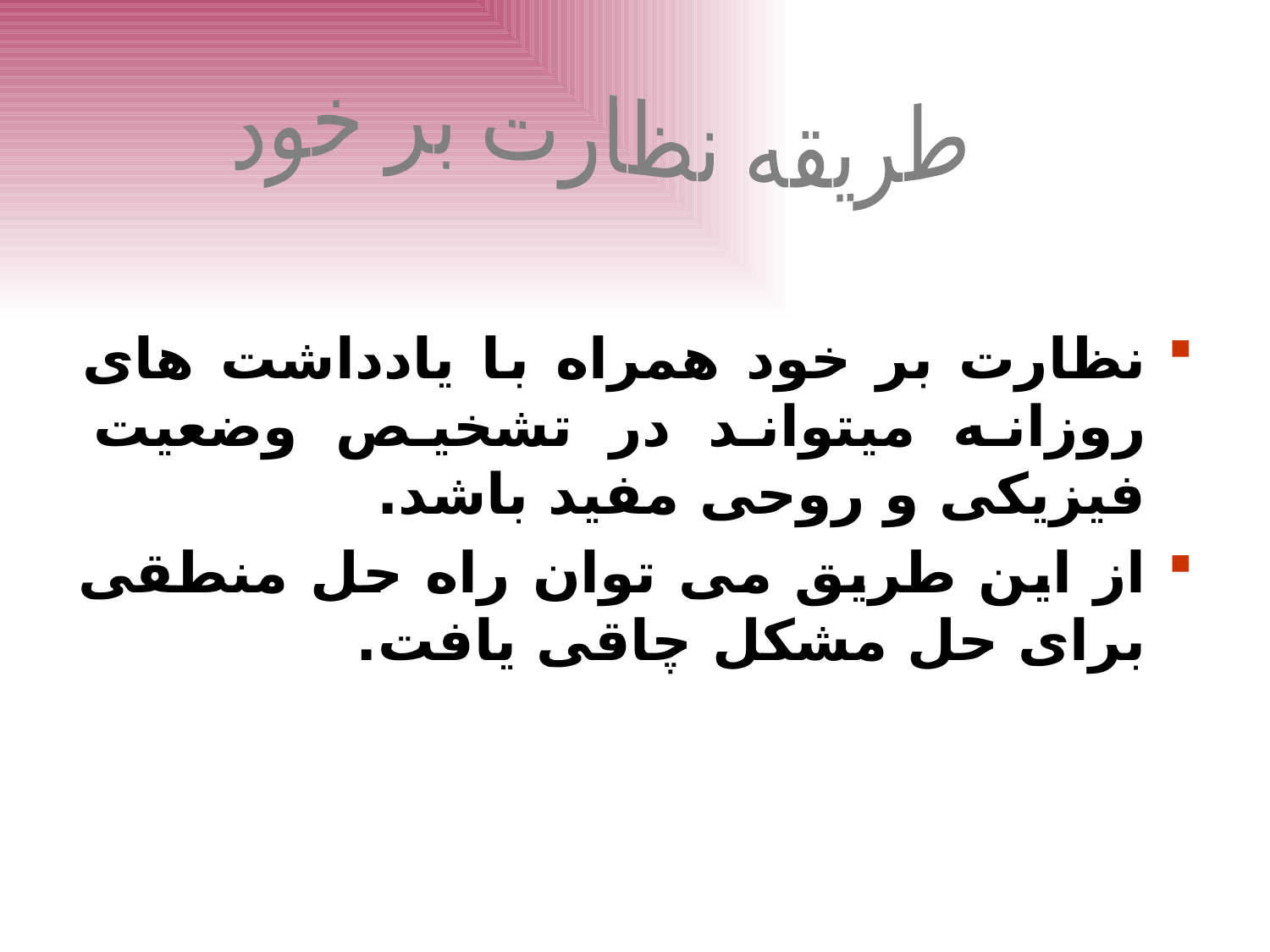

طریقه نظارت بر خود
نظارت بر خود همراه با یادداشت های روزانه میتواند در تشخیص وضعیت فیزیکی و روحی مفید باشد.
از این طریق می توان راه حل منطقی برای حل مشکل چاقی یافت.